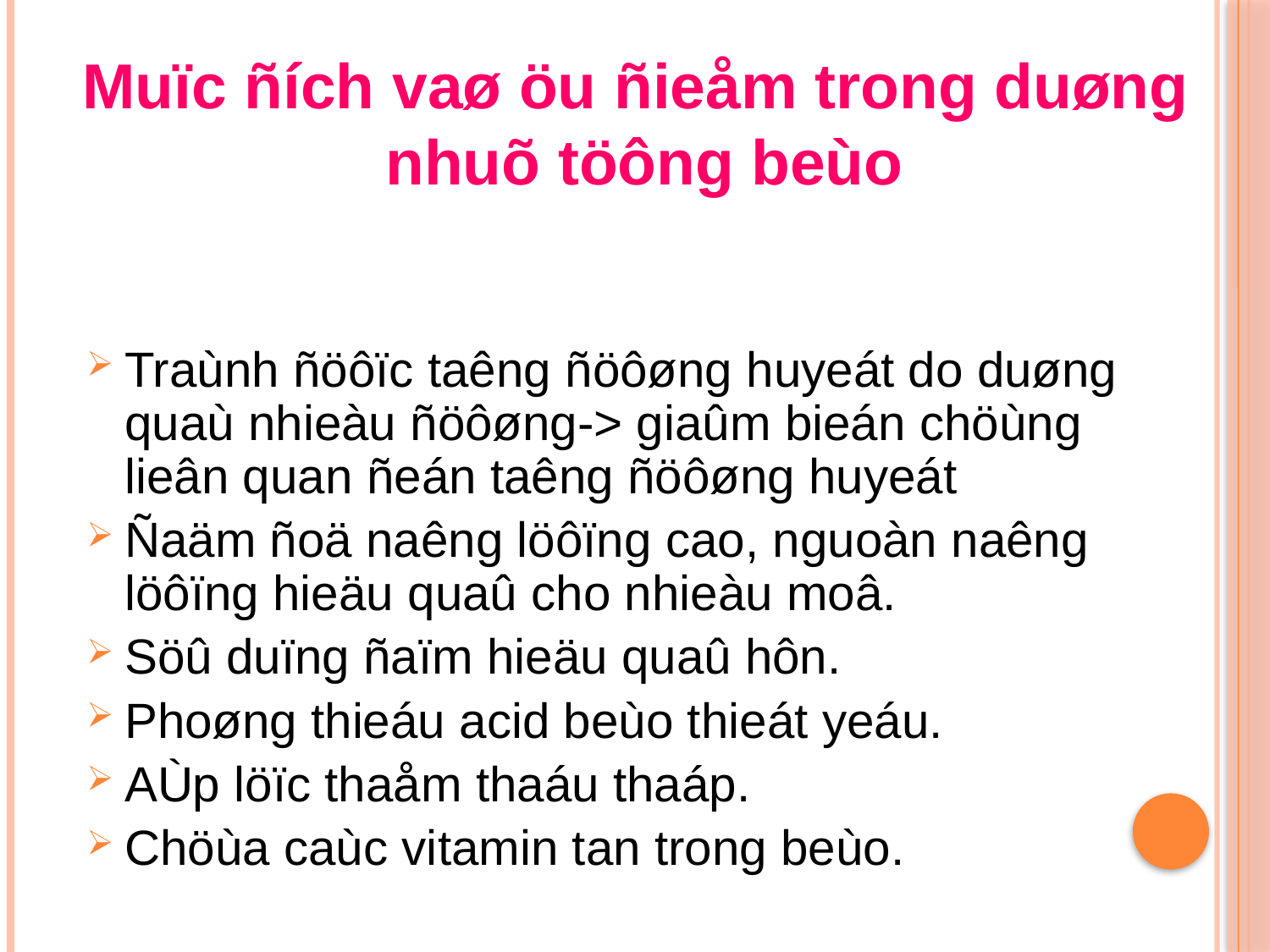

Muïc ñích vaø öu ñieåm trong duøng
nhuõ töông beùo
Traùnh ñöôïc taêng ñöôøng huyeát do duøng quaù nhieàu ñöôøng-> giaûm bieán chöùng lieân quan ñeán taêng ñöôøng huyeát
Ñaäm ñoä naêng löôïng cao, nguoàn naêng löôïng hieäu quaû cho nhieàu moâ.
Söû duïng ñaïm hieäu quaû hôn.
Phoøng thieáu acid beùo thieát yeáu.
AÙp löïc thaåm thaáu thaáp.
Chöùa caùc vitamin tan trong beùo.